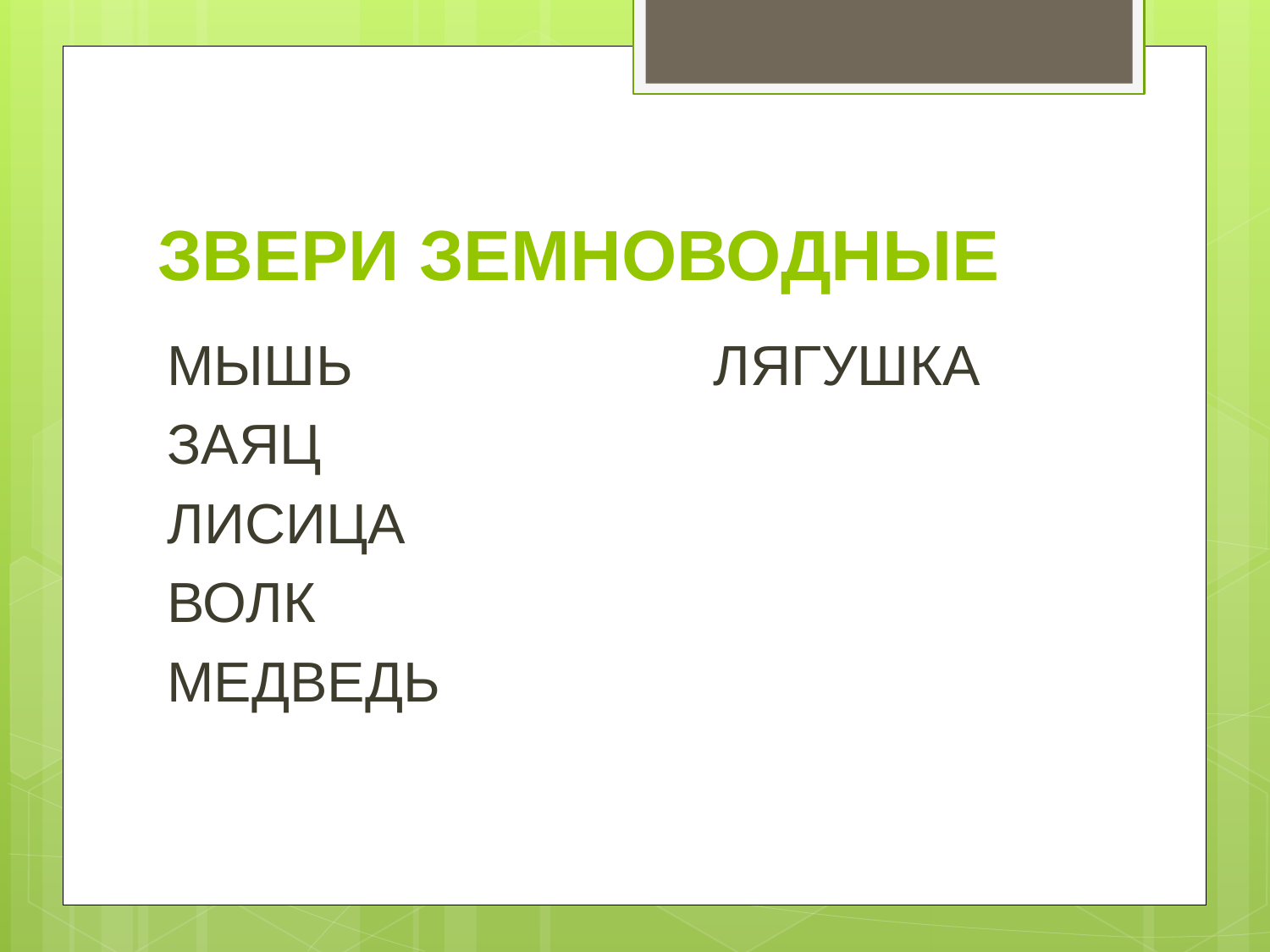

# ЗВЕРИ ЗЕМНОВОДНЫЕ
МЫШЬ                       ЛЯГУШКА
ЗАЯЦ
ЛИСИЦА
ВОЛК
МЕДВЕДЬ